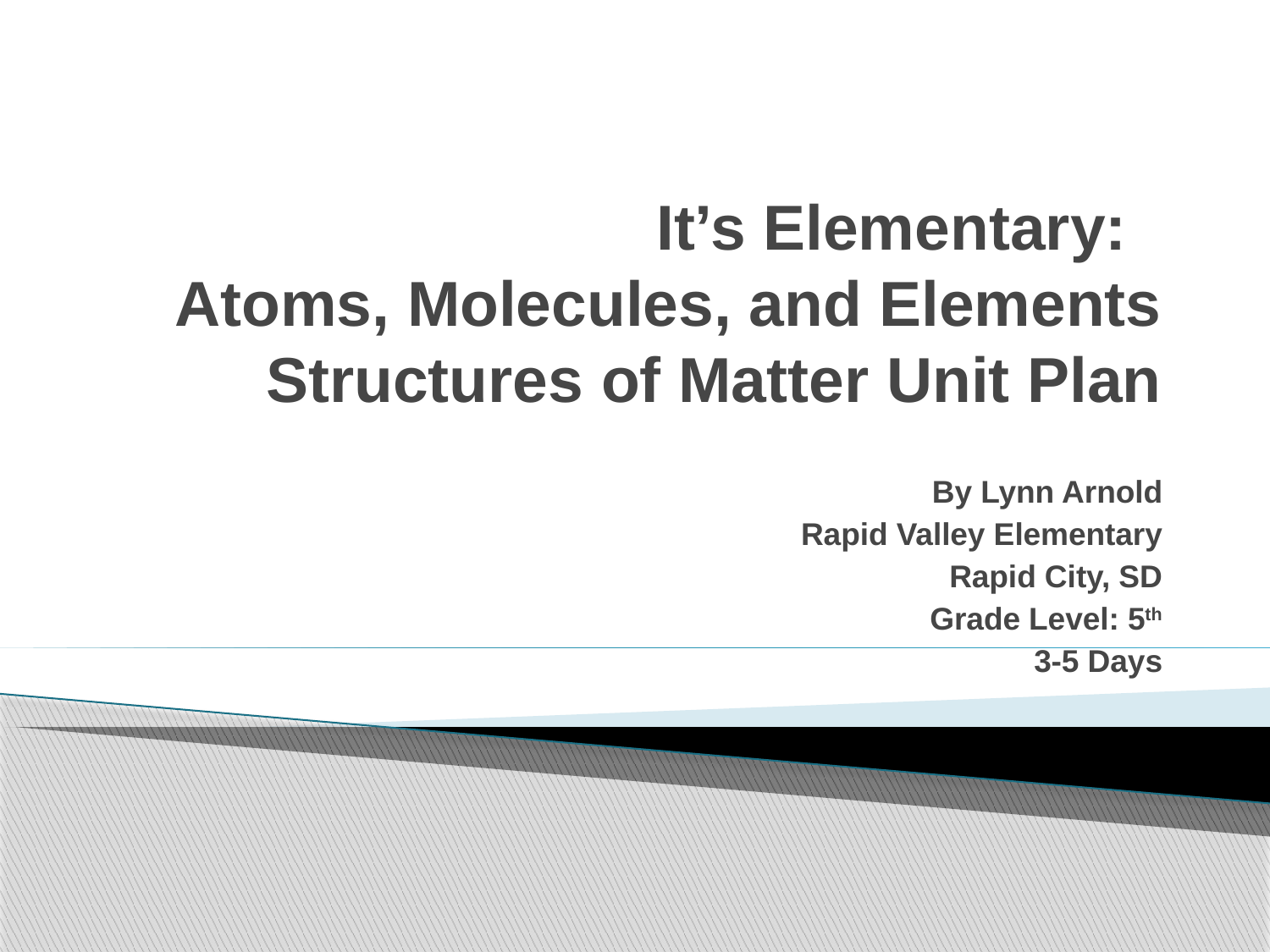

# It’s Elementary: Atoms, Molecules, and Elements Structures of Matter Unit Plan
By Lynn Arnold
Rapid Valley Elementary
Rapid City, SD
Grade Level: 5th
3-5 Days